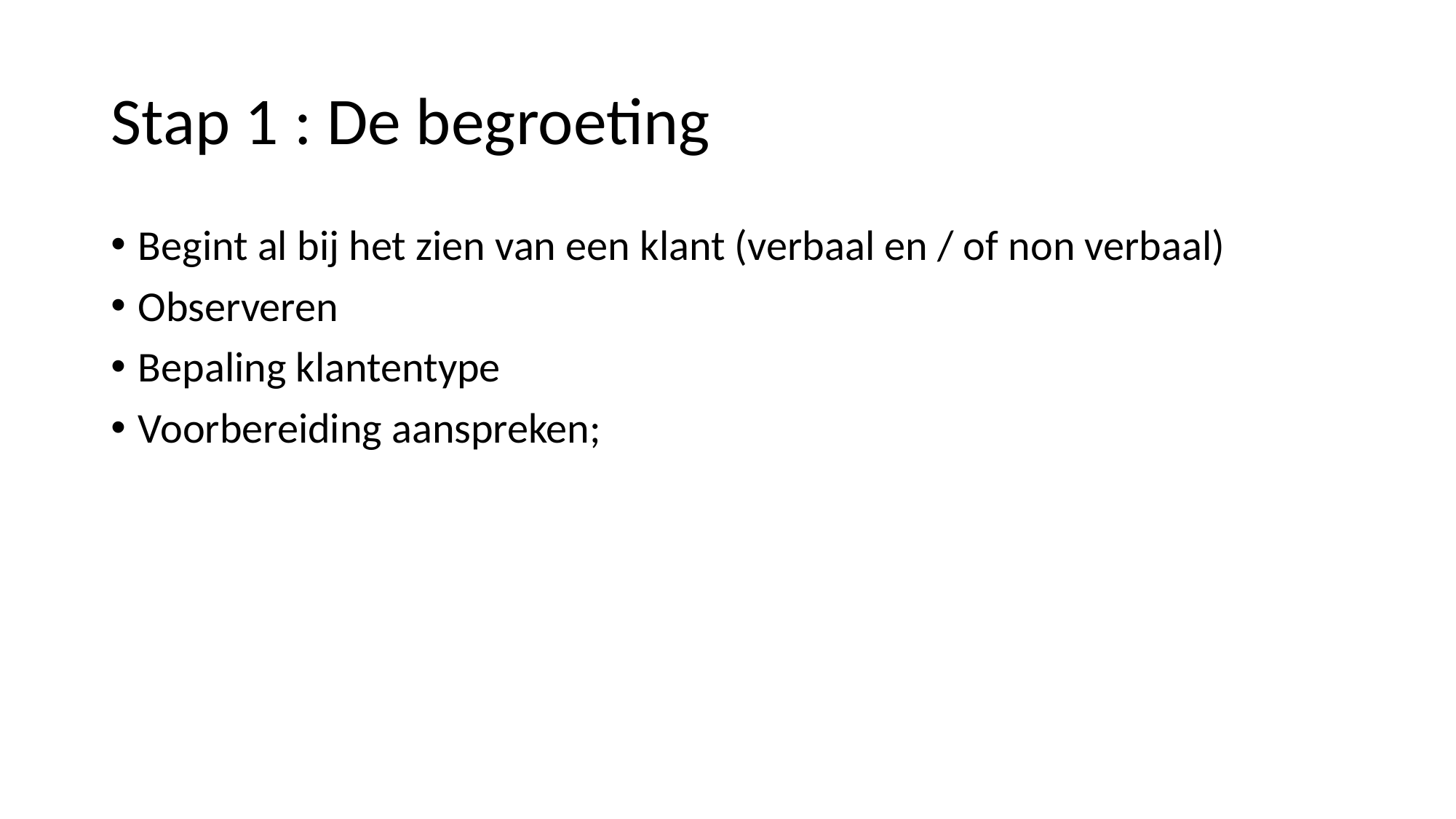

# Stap 1 : De begroeting
Begint al bij het zien van een klant (verbaal en / of non verbaal)
Observeren
Bepaling klantentype
Voorbereiding aanspreken;